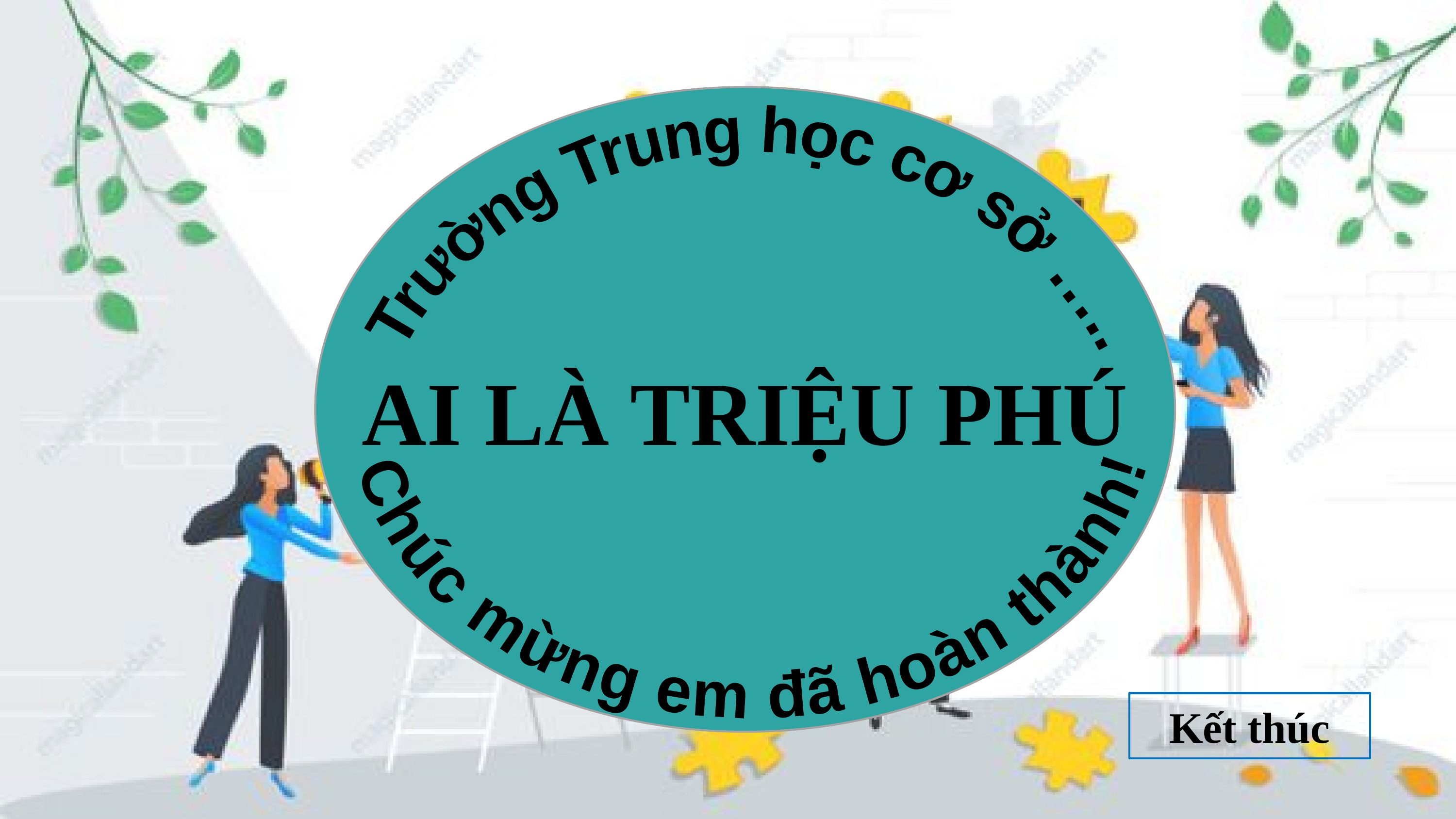

Chúc mừng em đã hoàn thành!

Trường Trung học cơ sở …..
AI LÀ TRIỆU PHÚ
Kết thúc